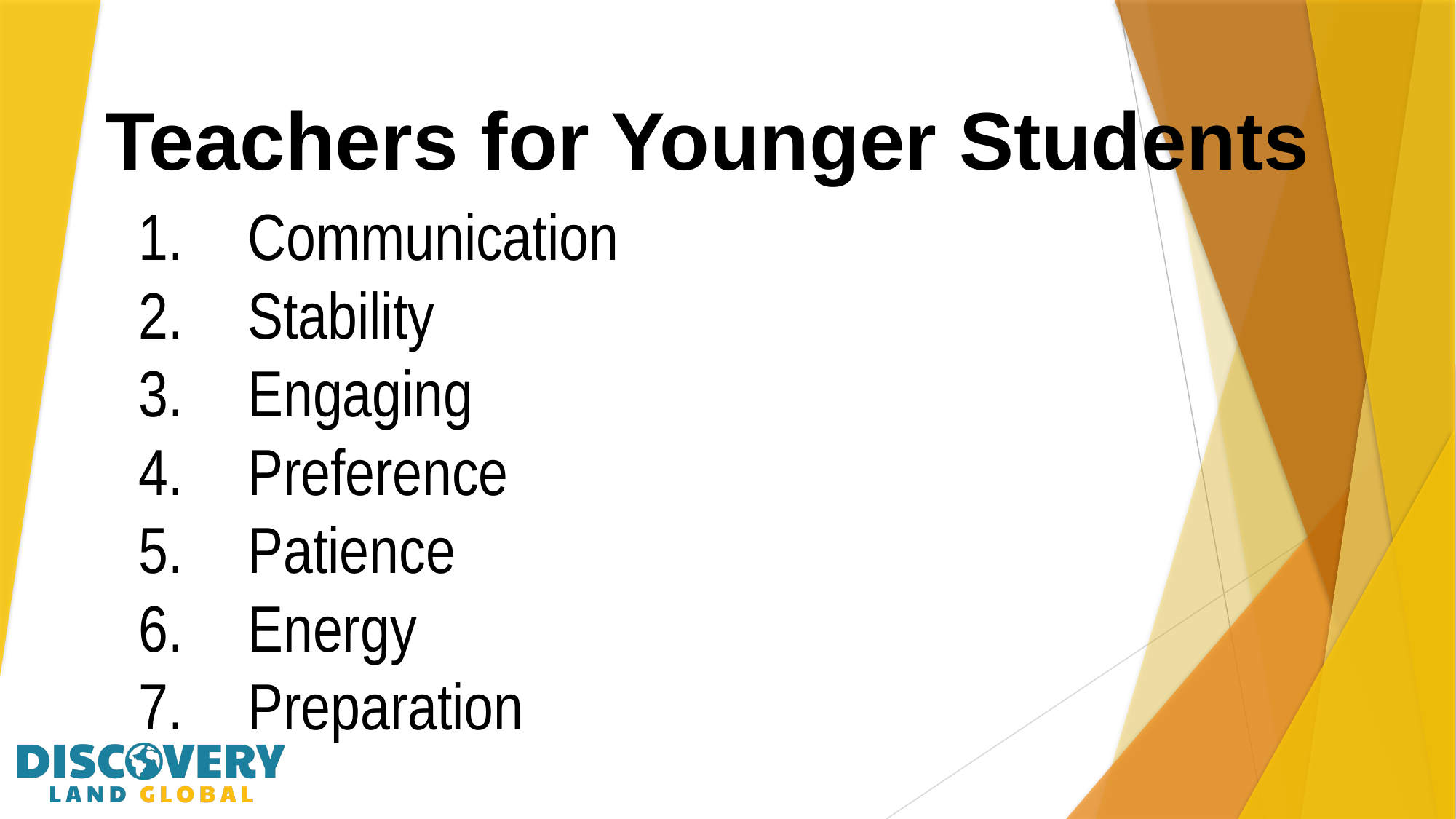

# Teachers for Younger Students
Communication
Stability
Engaging
Preference
Patience
Energy
Preparation